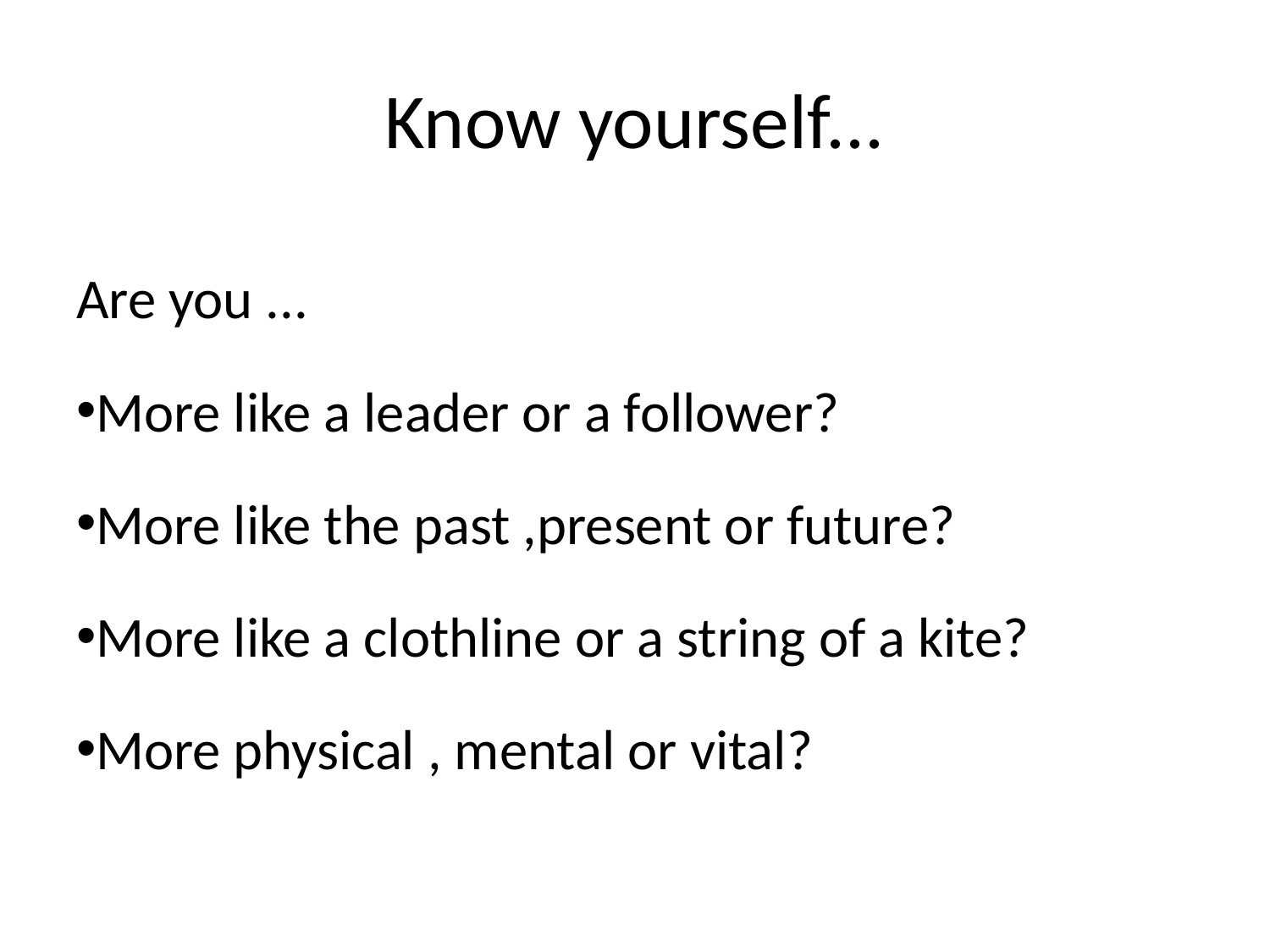

# Know yourself...
Are you ...
More like a leader or a follower?
More like the past ,present or future?
More like a clothline or a string of a kite?
More physical , mental or vital?